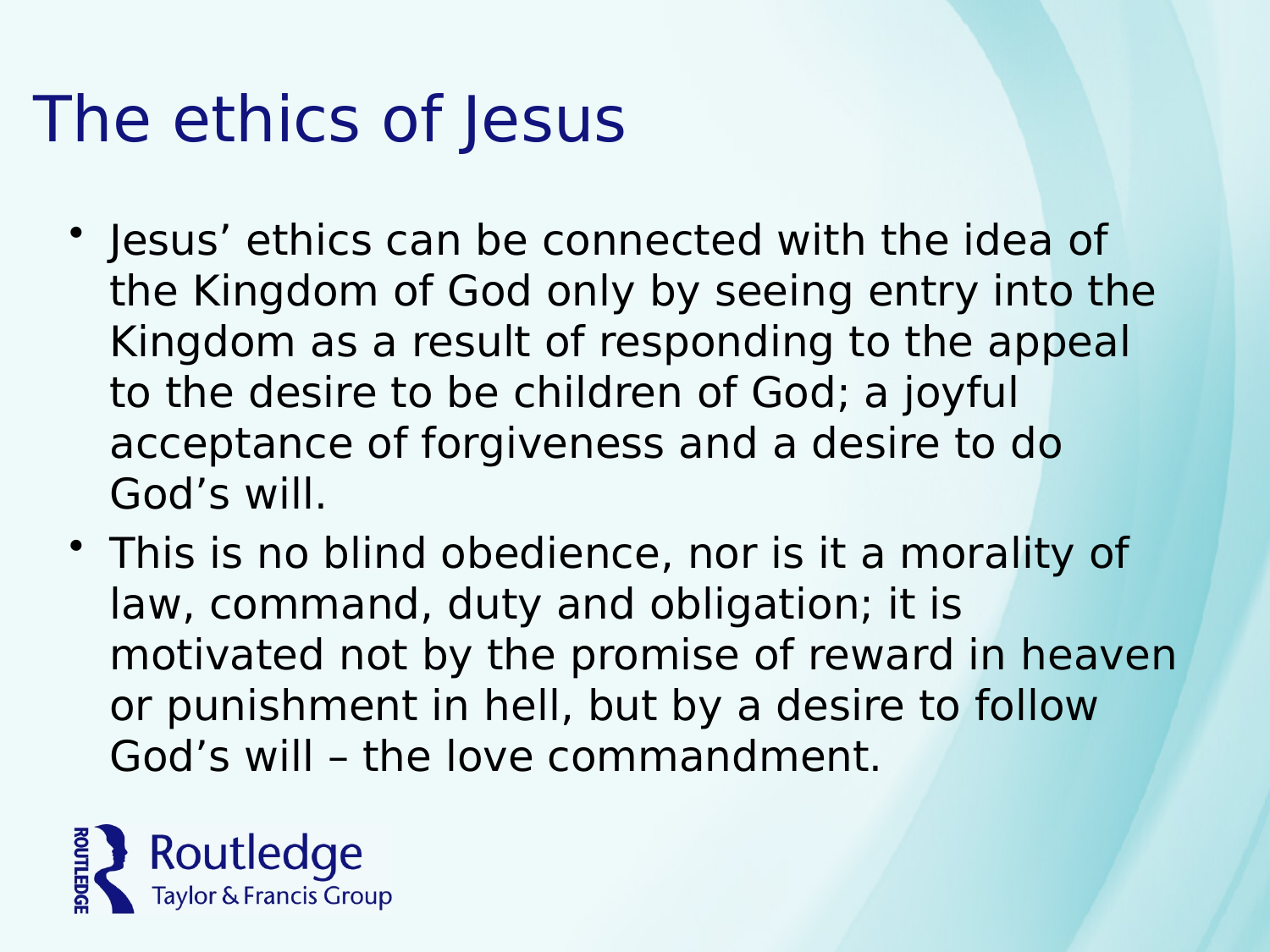

# The ethics of Jesus
Jesus’ ethics can be connected with the idea of the Kingdom of God only by seeing entry into the Kingdom as a result of responding to the appeal to the desire to be children of God; a joyful acceptance of forgiveness and a desire to do God’s will.
This is no blind obedience, nor is it a morality of law, command, duty and obligation; it is motivated not by the promise of reward in heaven or punishment in hell, but by a desire to follow God’s will – the love commandment.